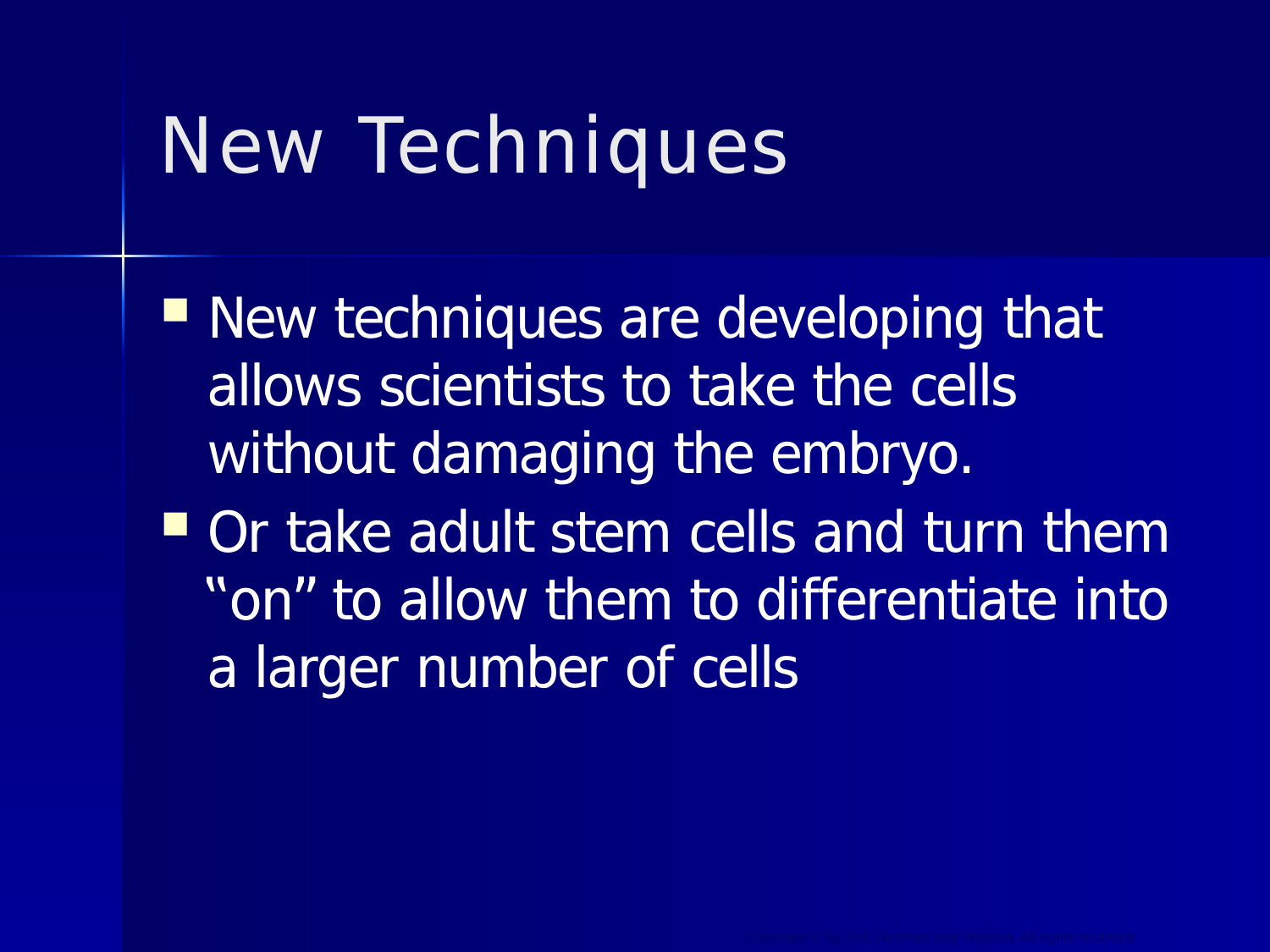

# New Techniques
New techniques are developing that allows scientists to take the cells without damaging the embryo.
Or take adult stem cells and turn them “on” to allow them to differentiate into a larger number of cells